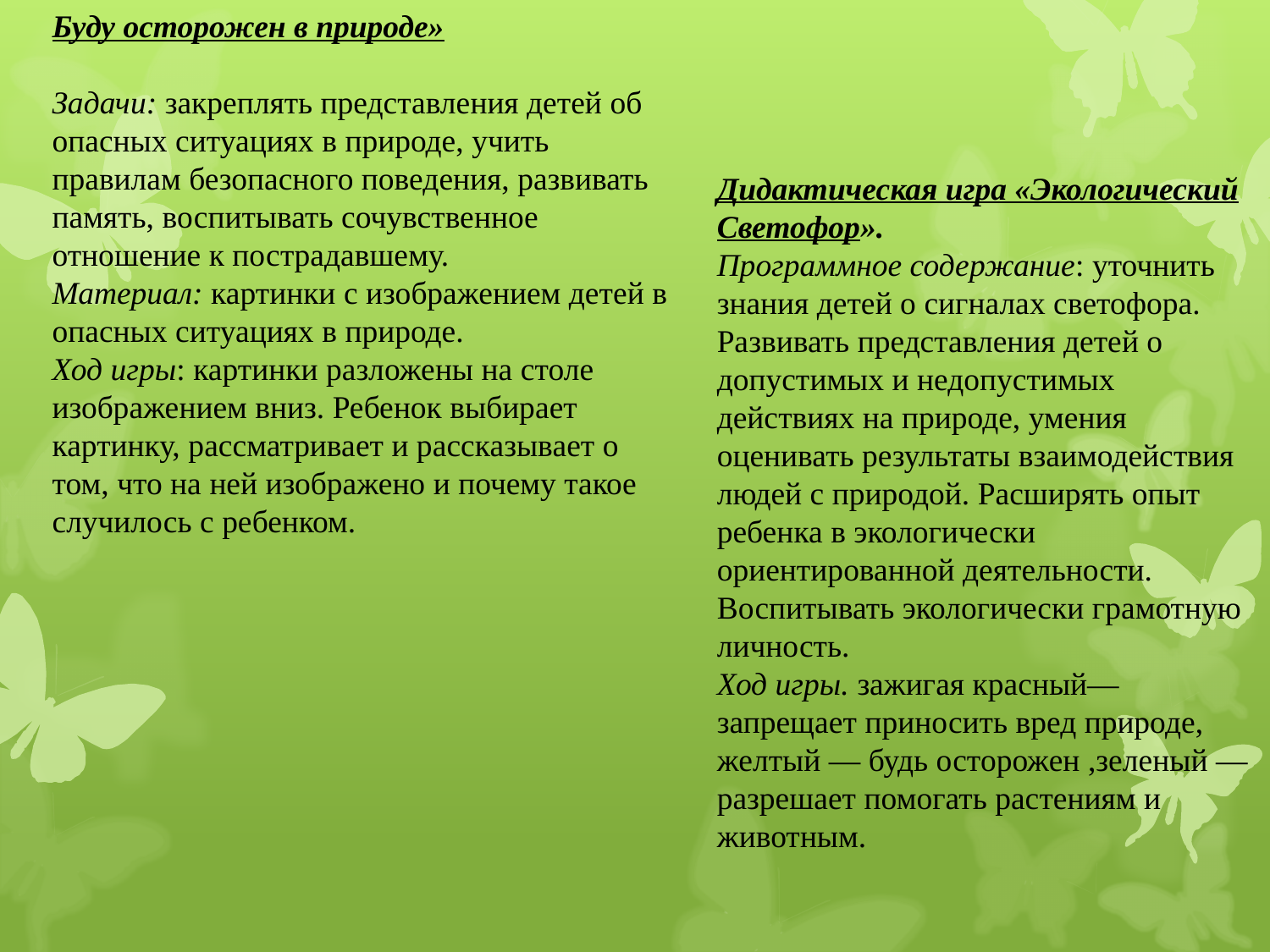

Буду осторожен в природе»
Задачи: закреплять представления детей об опасных ситуациях в природе, учить правилам безопасного поведения, развивать память, воспитывать сочувственное отношение к пострадавшему.
Материал: картинки с изображением детей в опасных ситуациях в природе.
Ход игры: картинки разложены на столе изображением вниз. Ребенок выбирает картинку, рассматривает и рассказывает о том, что на ней изображено и почему такое случилось с ребенком.
Дидактическая игра «Экологический Светофор».
Программное содержание: уточнить знания детей о сигналах светофора. Развивать представления детей о допустимых и недопустимых действиях на природе, умения оценивать результаты взаимодействия людей с природой. Расширять опыт ребенка в экологически ориентированной деятельности. Воспитывать экологически грамотную личность.
Ход игры. зажигая красный— запрещает приносить вред природе, желтый — будь осторожен ,зеленый — разрешает помогать растениям и животным.